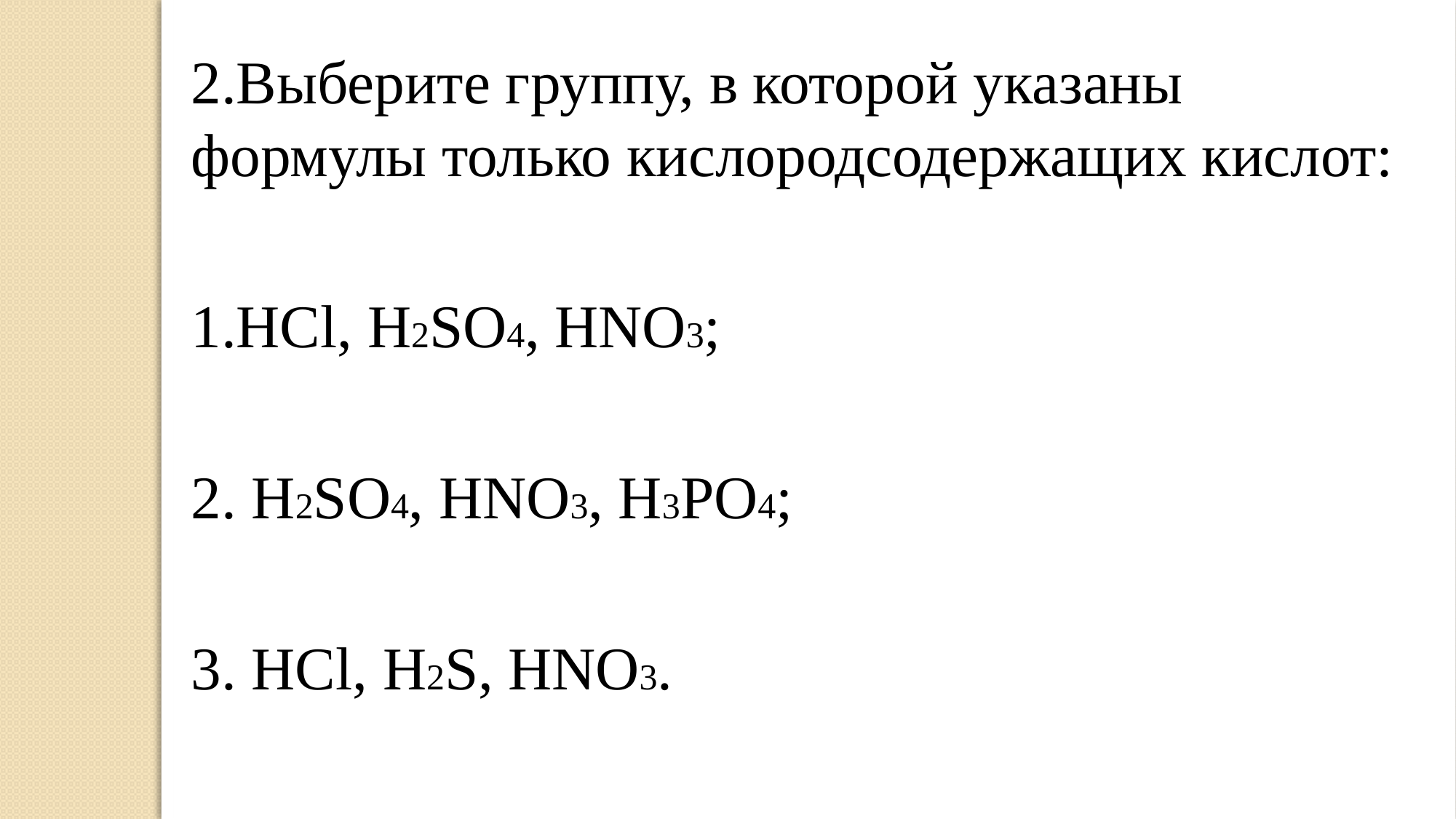

2.Выберите группу, в которой указаны формулы только кислородсодержащих кислот:

1.HCl, H2SO4, HNO3;

2. H2SO4, HNO3, H3PO4;

3. HCl, H2S, HNO3.